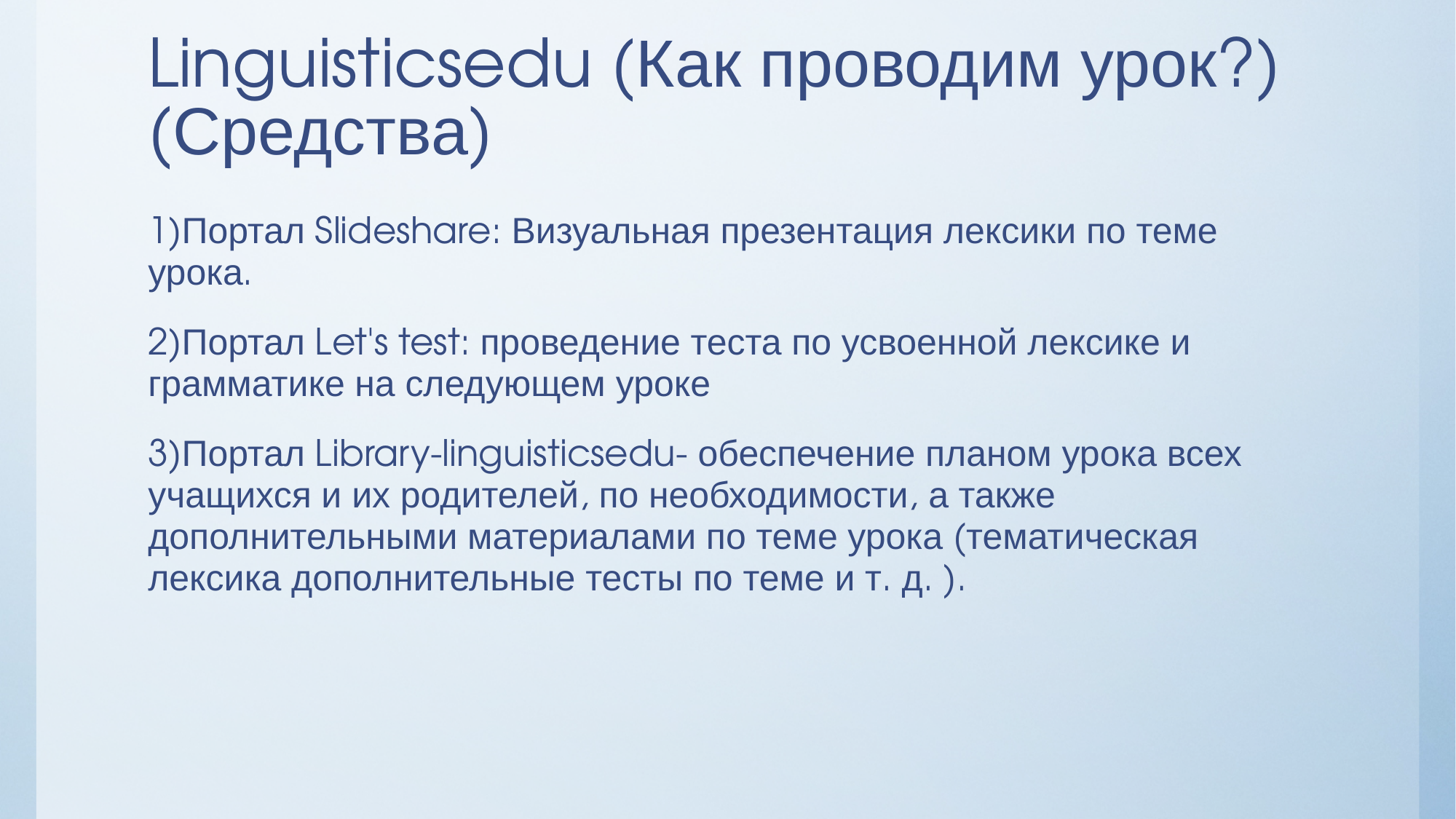

# Linguisticsedu (Как проводим урок?)(Средства)
1)Портал Slideshare: Визуальная презентация лексики по теме урока.
2)Портал Let's test: проведение теста по усвоенной лексике и грамматике на следующем уроке
3)Портал Library-linguisticsedu- обеспечение планом урока всех учащихся и их родителей, по необходимости, а также дополнительными материалами по теме урока (тематическая лексика дополнительные тесты по теме и т. д. ).